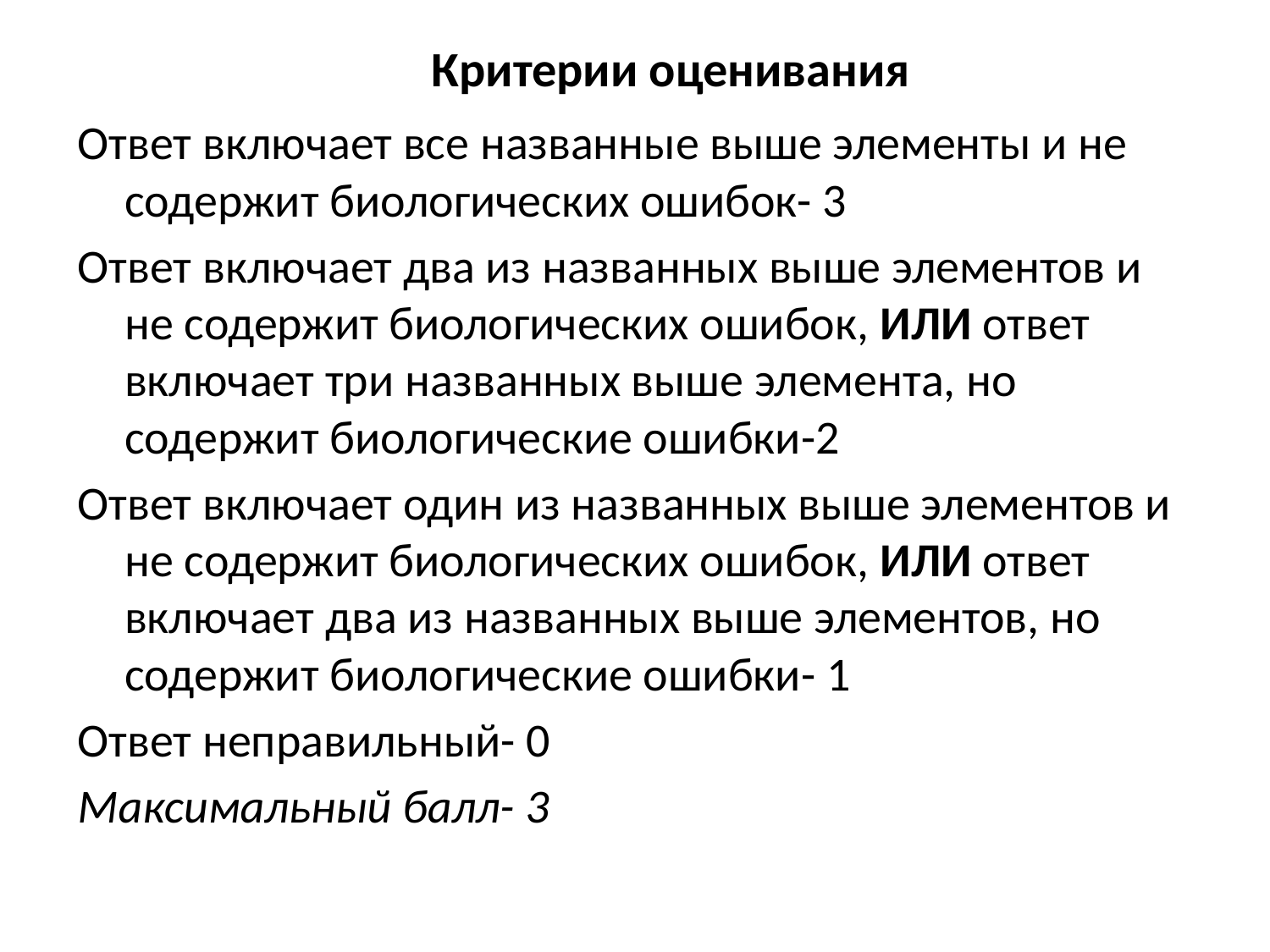

# Критерии оценивания
Ответ включает все названные выше элементы и не содержит биологических ошибок- 3
Ответ включает два из названных выше элементов и не содержит биологических ошибок, ИЛИ ответ включает три названных выше элемента, но содержит биологические ошибки-2
Ответ включает один из названных выше элементов и не содержит биологических ошибок, ИЛИ ответ включает два из названных выше элементов, но содержит биологические ошибки- 1
Ответ неправильный- 0
Максимальный балл- 3